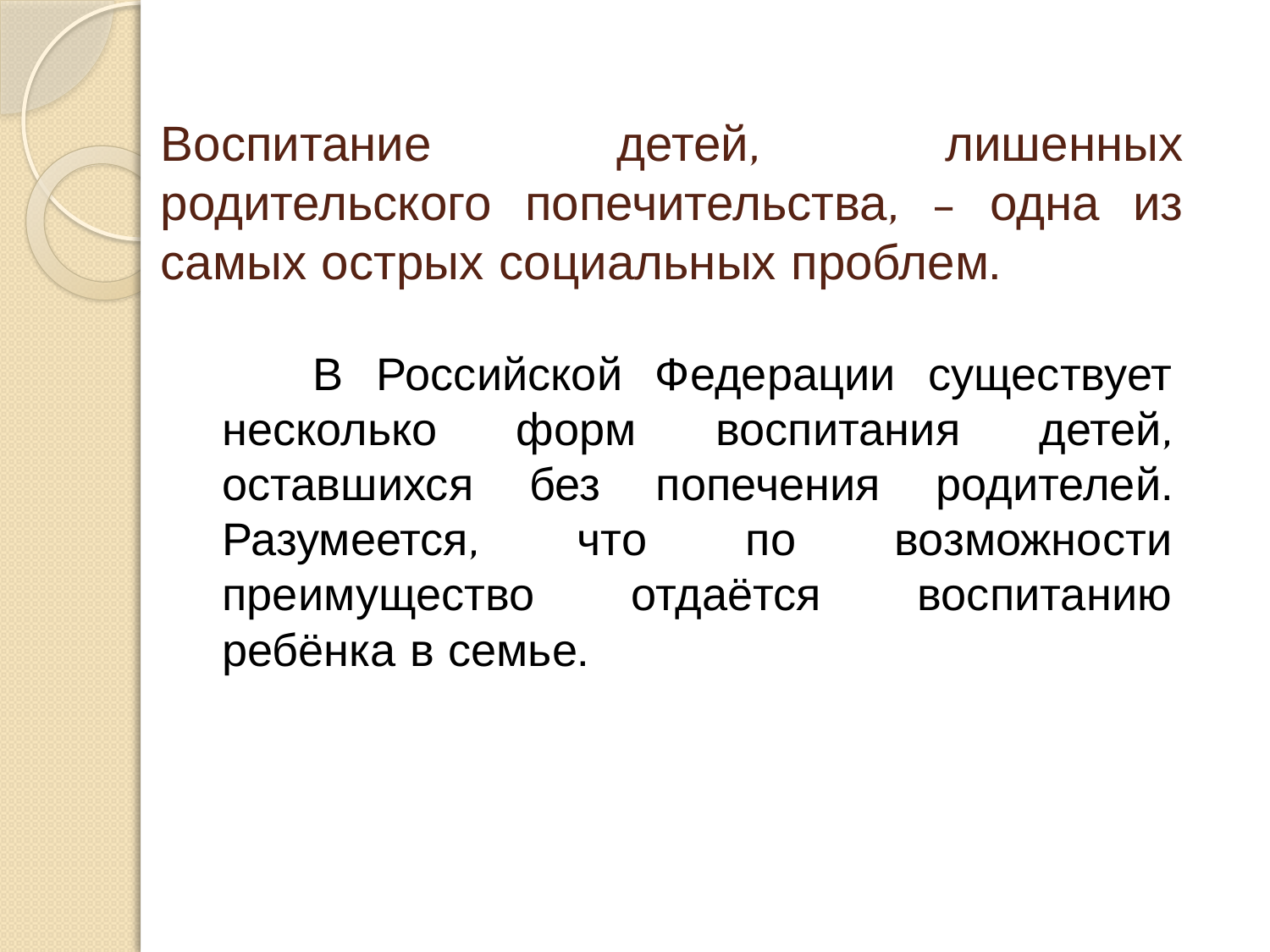

# Воспитание детей, лишенных родительского попечительства, – одна из самых острых социальных проблем.
    В Российской Федерации существует несколько форм воспитания детей, оставшихся без попечения родителей. Разумеется, что по возможности преимущество отдаётся воспитанию ребёнка в семье.